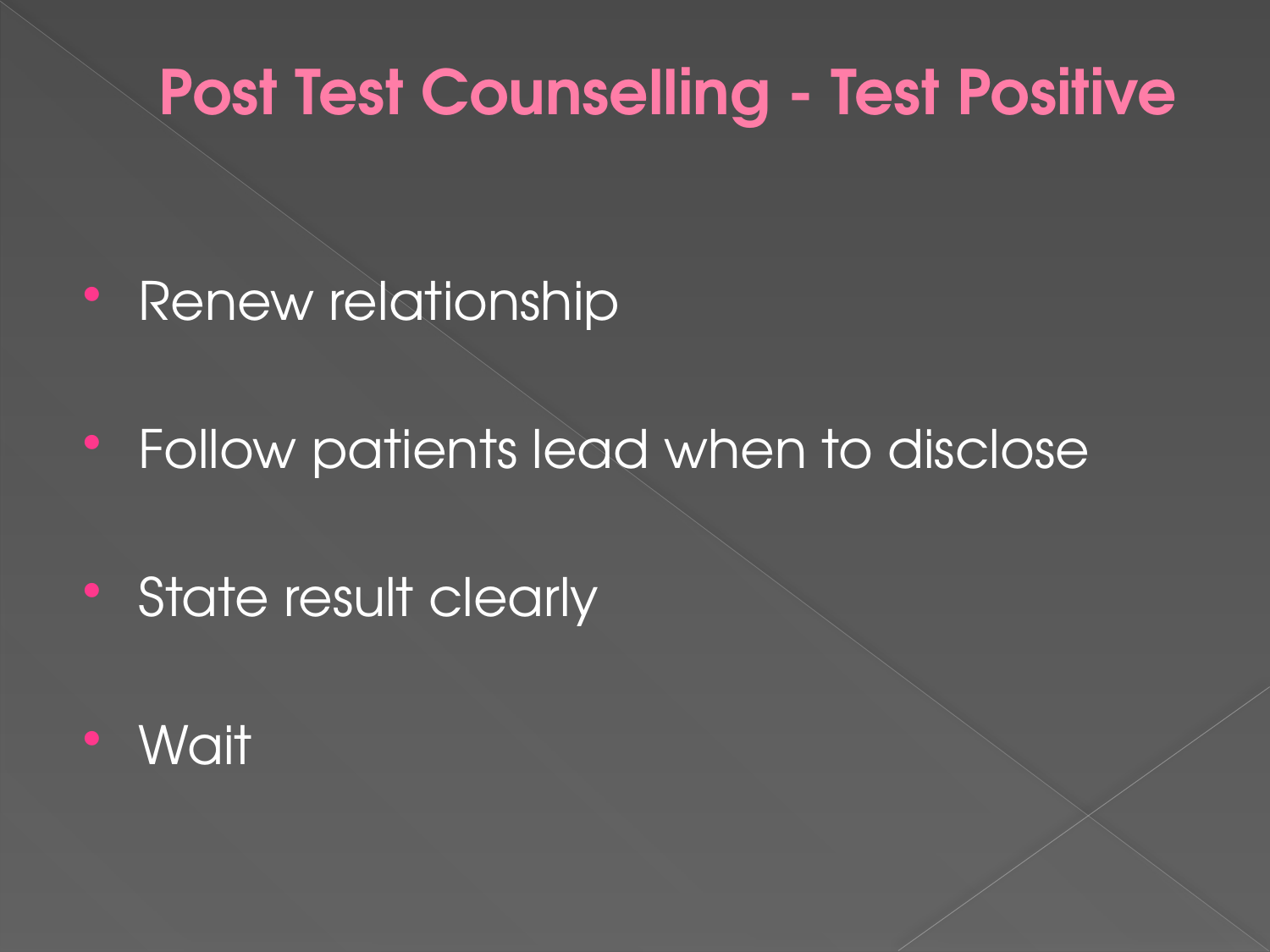

# Post Test Counselling - Test Positive
Renew relationship

Follow patients lead when to disclose

State result clearly

Wait